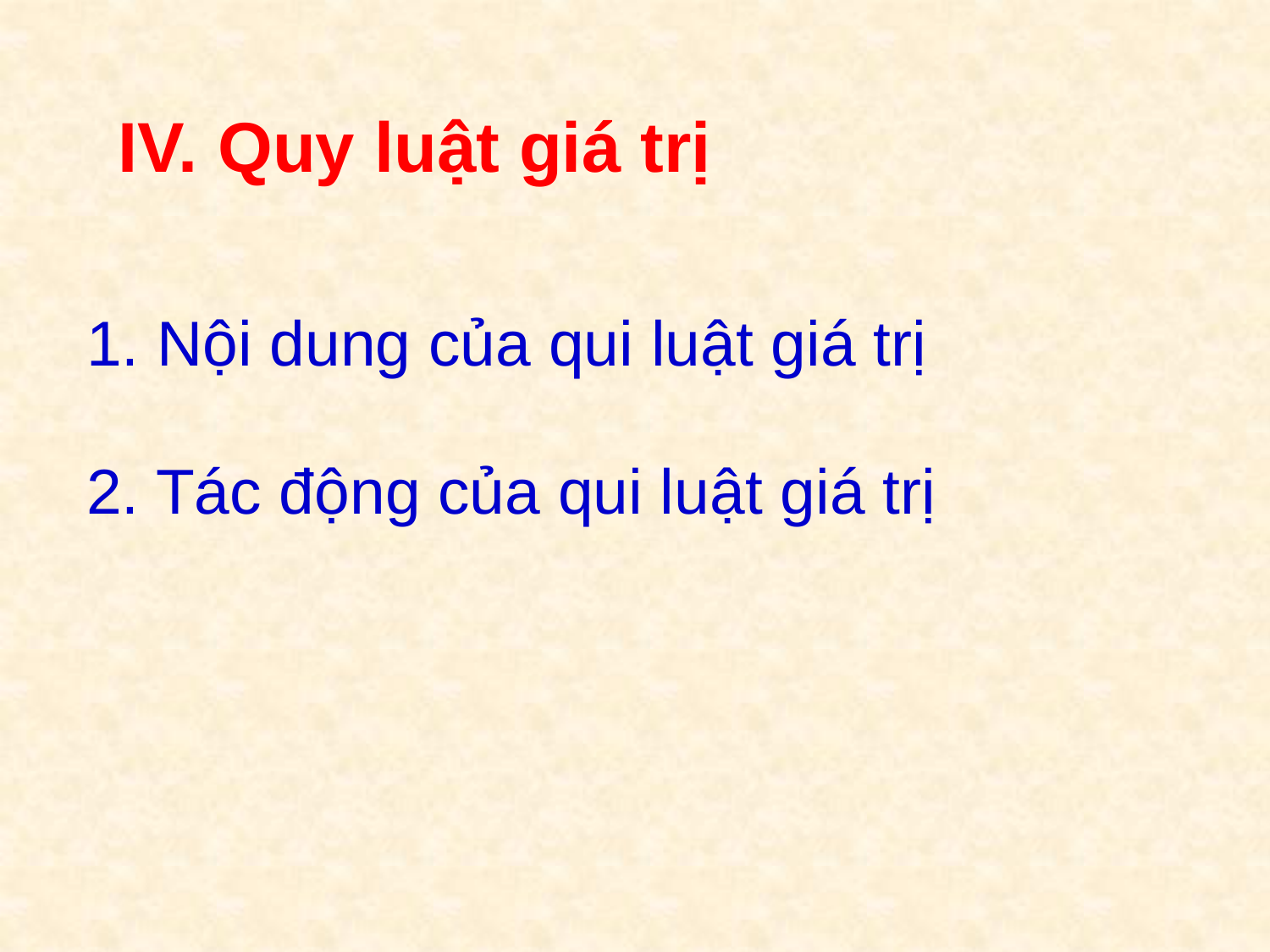

IV. Quy luật giá trị
1. Nội dung của qui luật giá trị
2. Tác động của qui luật giá trị